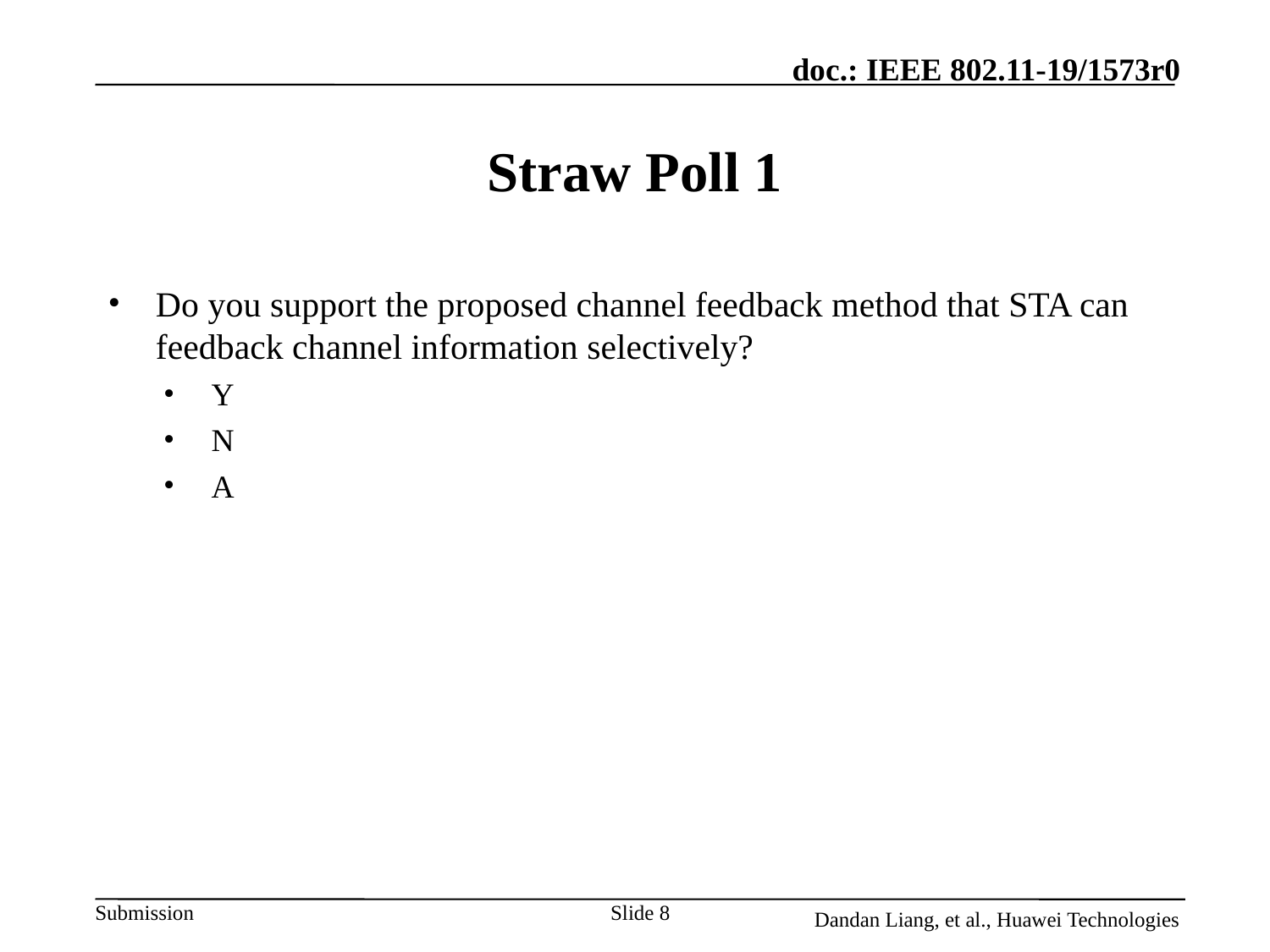

# Straw Poll 1
Do you support the proposed channel feedback method that STA can feedback channel information selectively?
Y
N
A
Slide 8